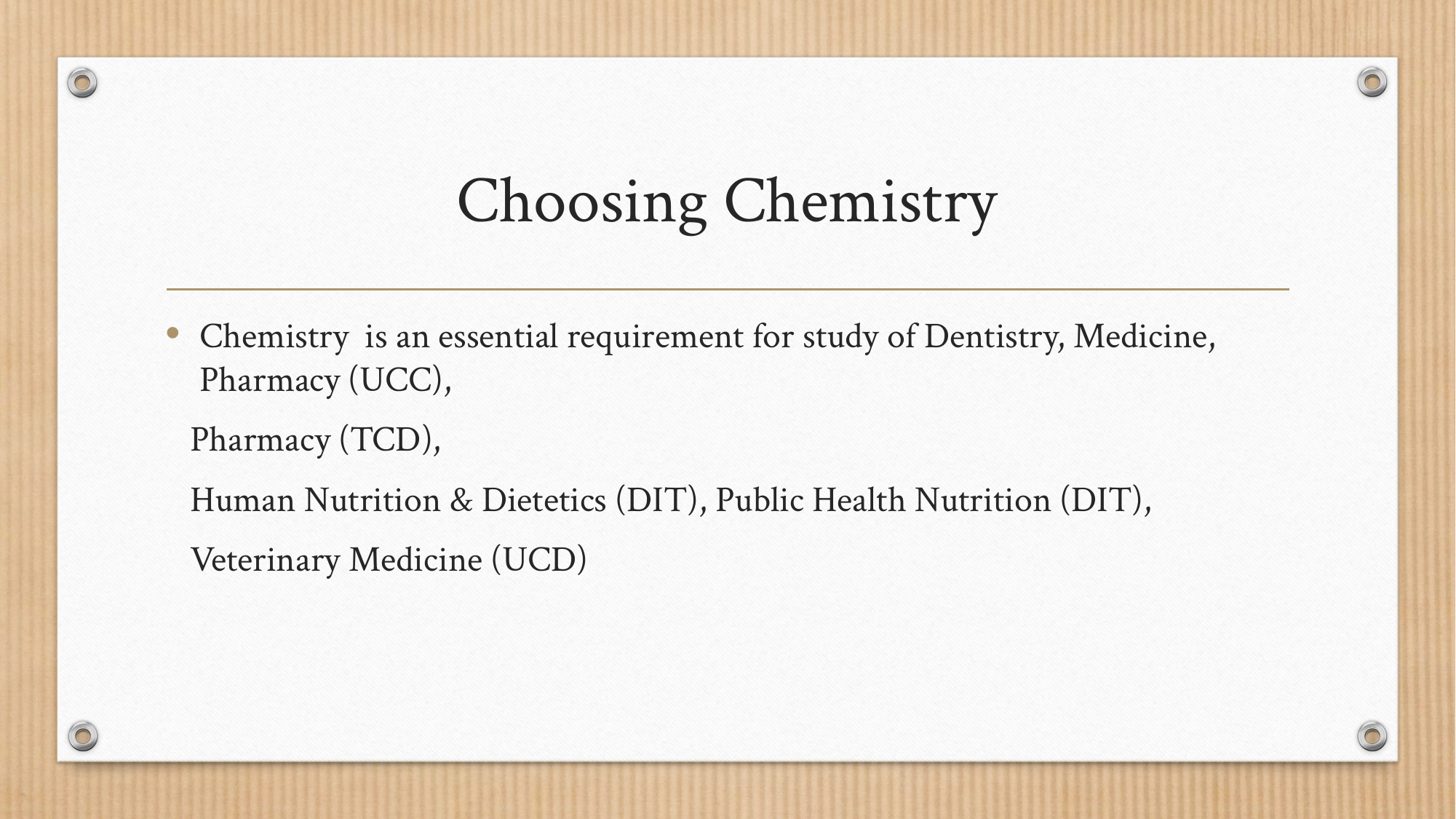

# Choosing Chemistry
Chemistry  is an essential requirement for study of Dentistry, Medicine, Pharmacy (UCC),
   Pharmacy (TCD),
   Human Nutrition & Dietetics (DIT), Public Health Nutrition (DIT),
   Veterinary Medicine (UCD)

20